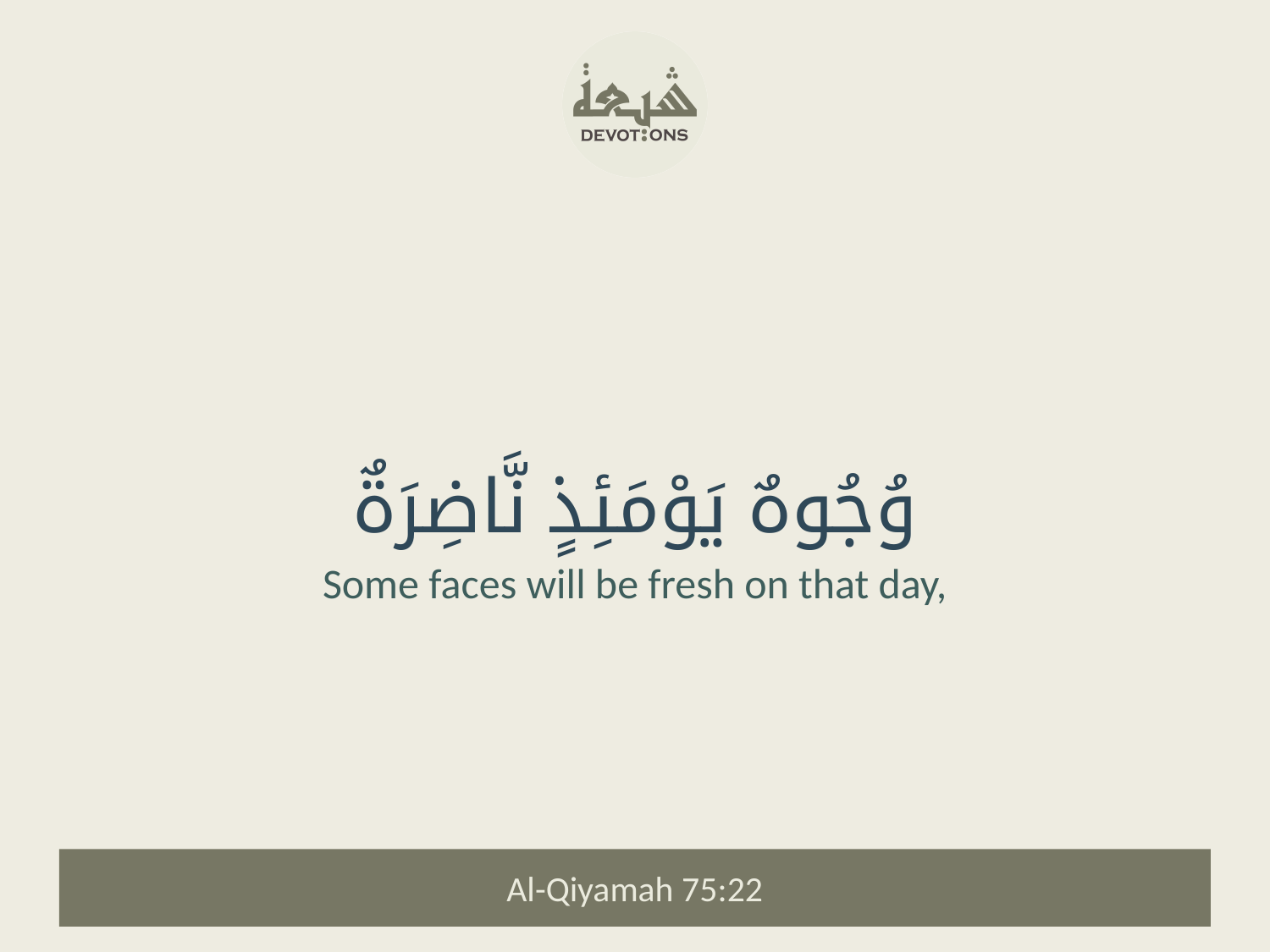

وُجُوهٌ يَوْمَئِذٍ نَّاضِرَةٌ
Some faces will be fresh on that day,
Al-Qiyamah 75:22